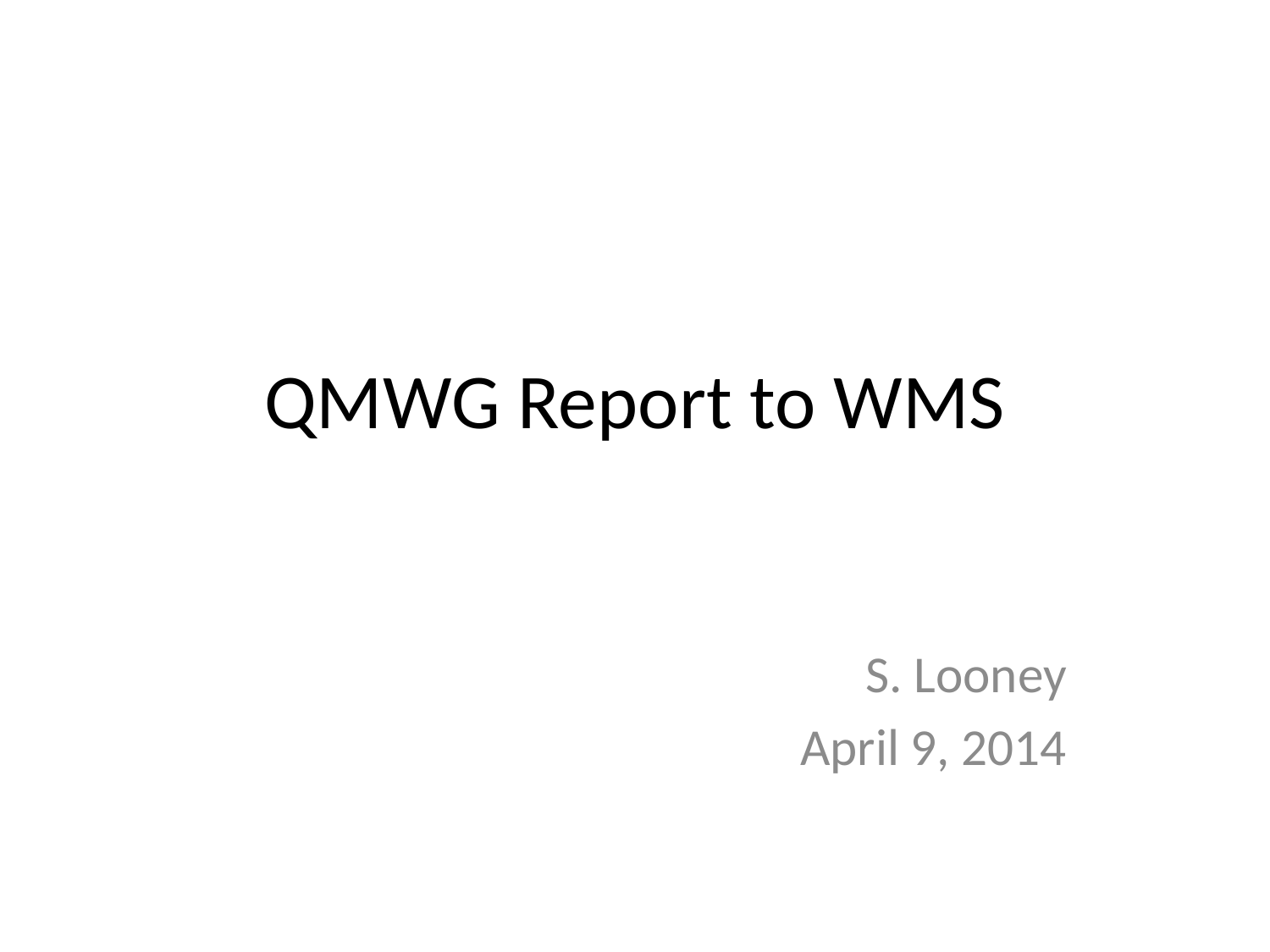

# QMWG Report to WMS
S. Looney
April 9, 2014